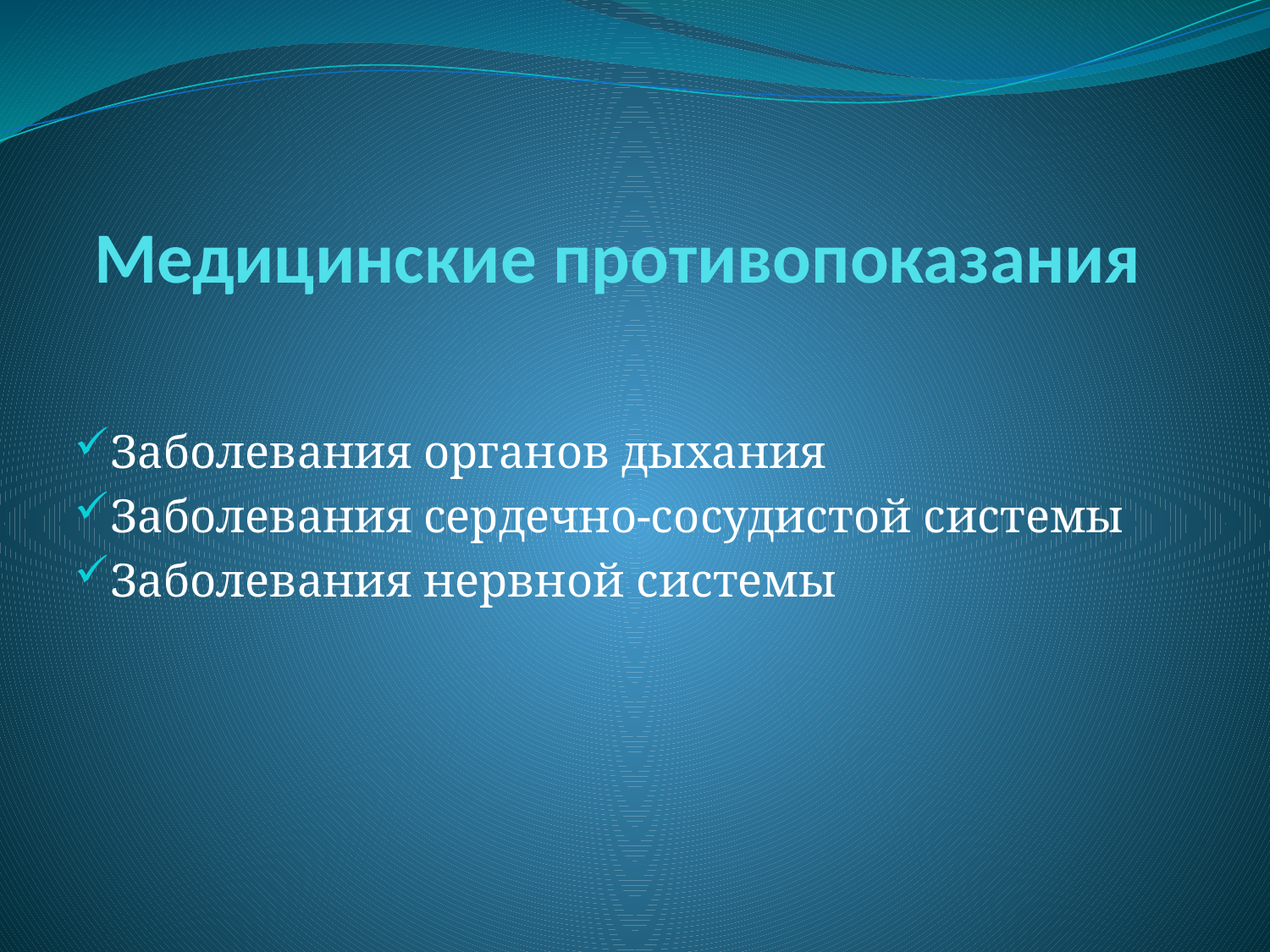

# Медицинские противопоказания
Заболевания органов дыхания
Заболевания сердечно-сосудистой системы
Заболевания нервной системы